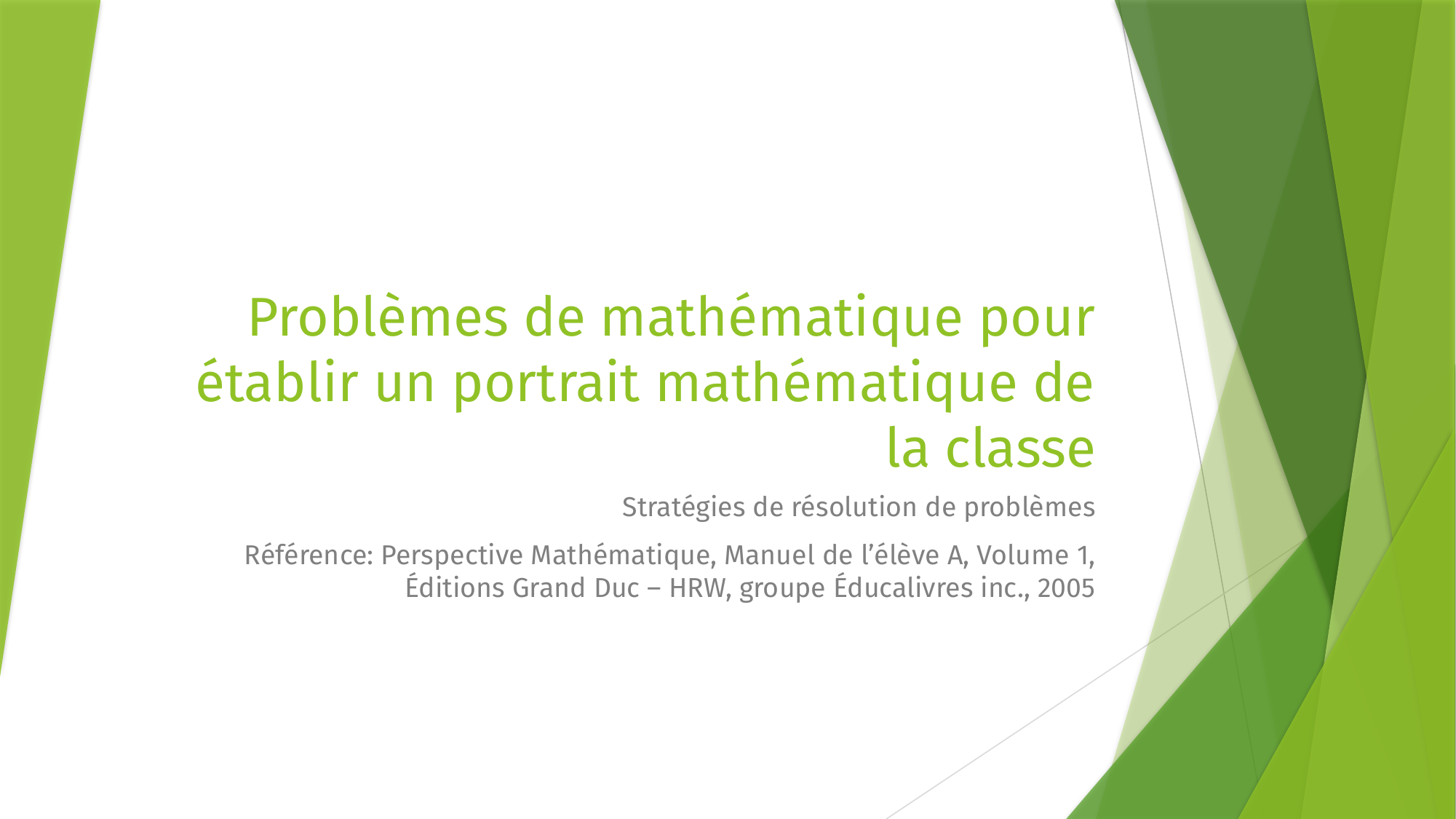

# Problèmes de mathématique pour établir un portrait mathématique de la classe
Stratégies de résolution de problèmes
Référence: Perspective Mathématique, Manuel de l’élève A, Volume 1, Éditions Grand Duc – HRW, groupe Éducalivres inc., 2005